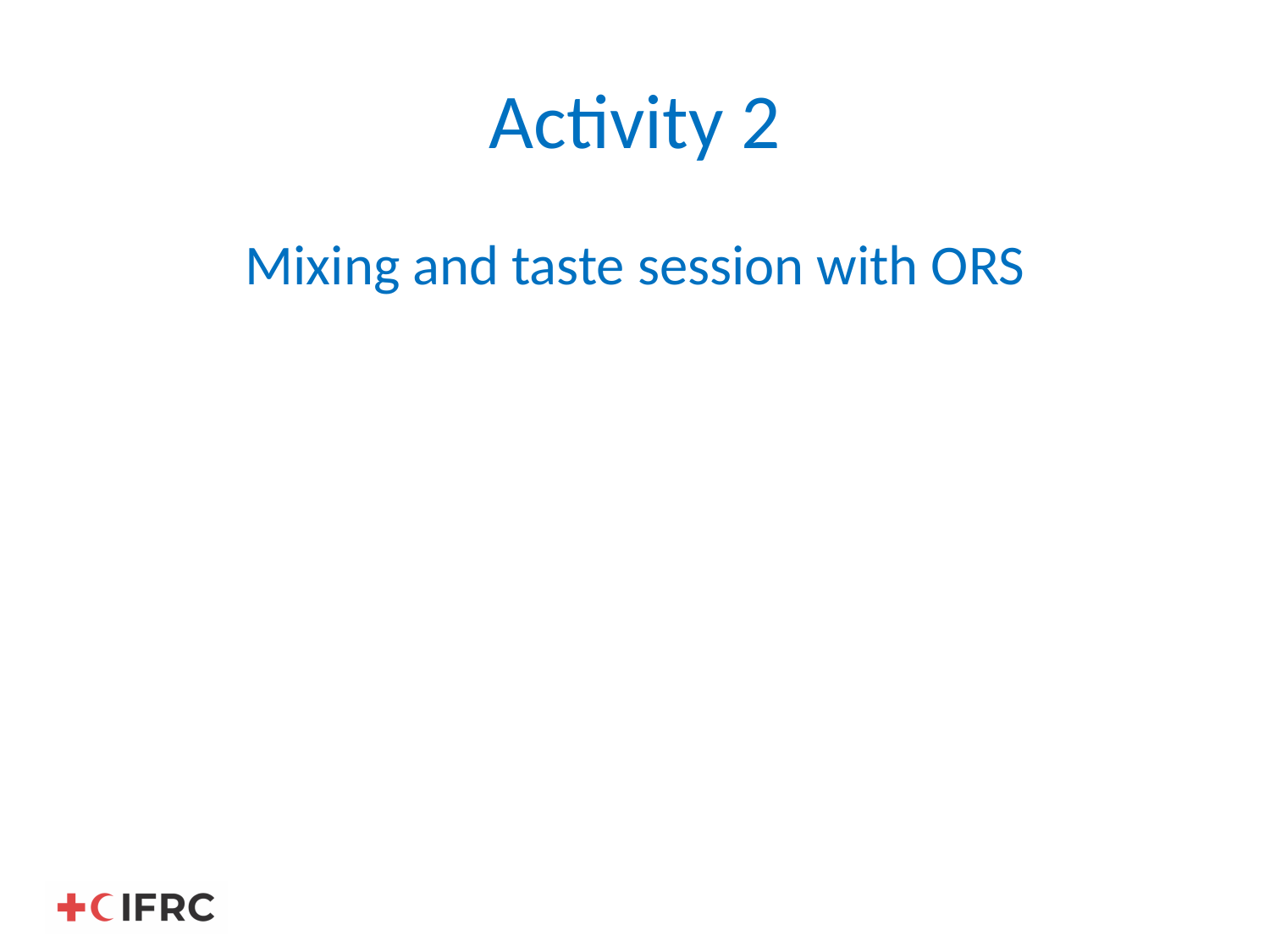

# Activity 2
Mixing and taste session with ORS